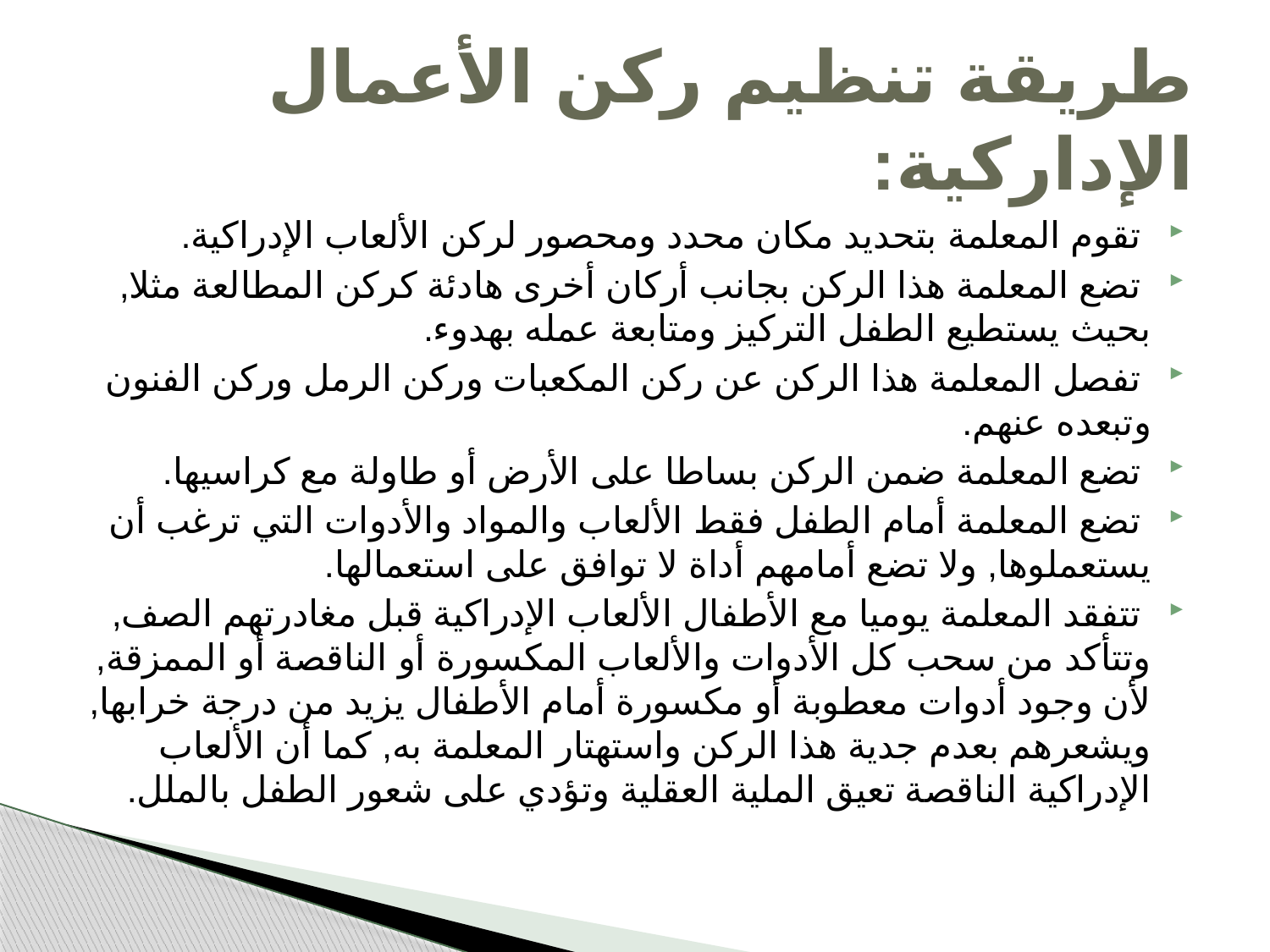

# طريقة تنظيم ركن الأعمال الإداركية:
 تقوم المعلمة بتحديد مكان محدد ومحصور لركن الألعاب الإدراكية.
 تضع المعلمة هذا الركن بجانب أركان أخرى هادئة كركن المطالعة مثلا, بحيث يستطيع الطفل التركيز ومتابعة عمله بهدوء.
 تفصل المعلمة هذا الركن عن ركن المكعبات وركن الرمل وركن الفنون وتبعده عنهم.
 تضع المعلمة ضمن الركن بساطا على الأرض أو طاولة مع كراسيها.
 تضع المعلمة أمام الطفل فقط الألعاب والمواد والأدوات التي ترغب أن يستعملوها, ولا تضع أمامهم أداة لا توافق على استعمالها.
 تتفقد المعلمة يوميا مع الأطفال الألعاب الإدراكية قبل مغادرتهم الصف, وتتأكد من سحب كل الأدوات والألعاب المكسورة أو الناقصة أو الممزقة, لأن وجود أدوات معطوبة أو مكسورة أمام الأطفال يزيد من درجة خرابها, ويشعرهم بعدم جدية هذا الركن واستهتار المعلمة به, كما أن الألعاب الإدراكية الناقصة تعيق الملية العقلية وتؤدي على شعور الطفل بالملل.